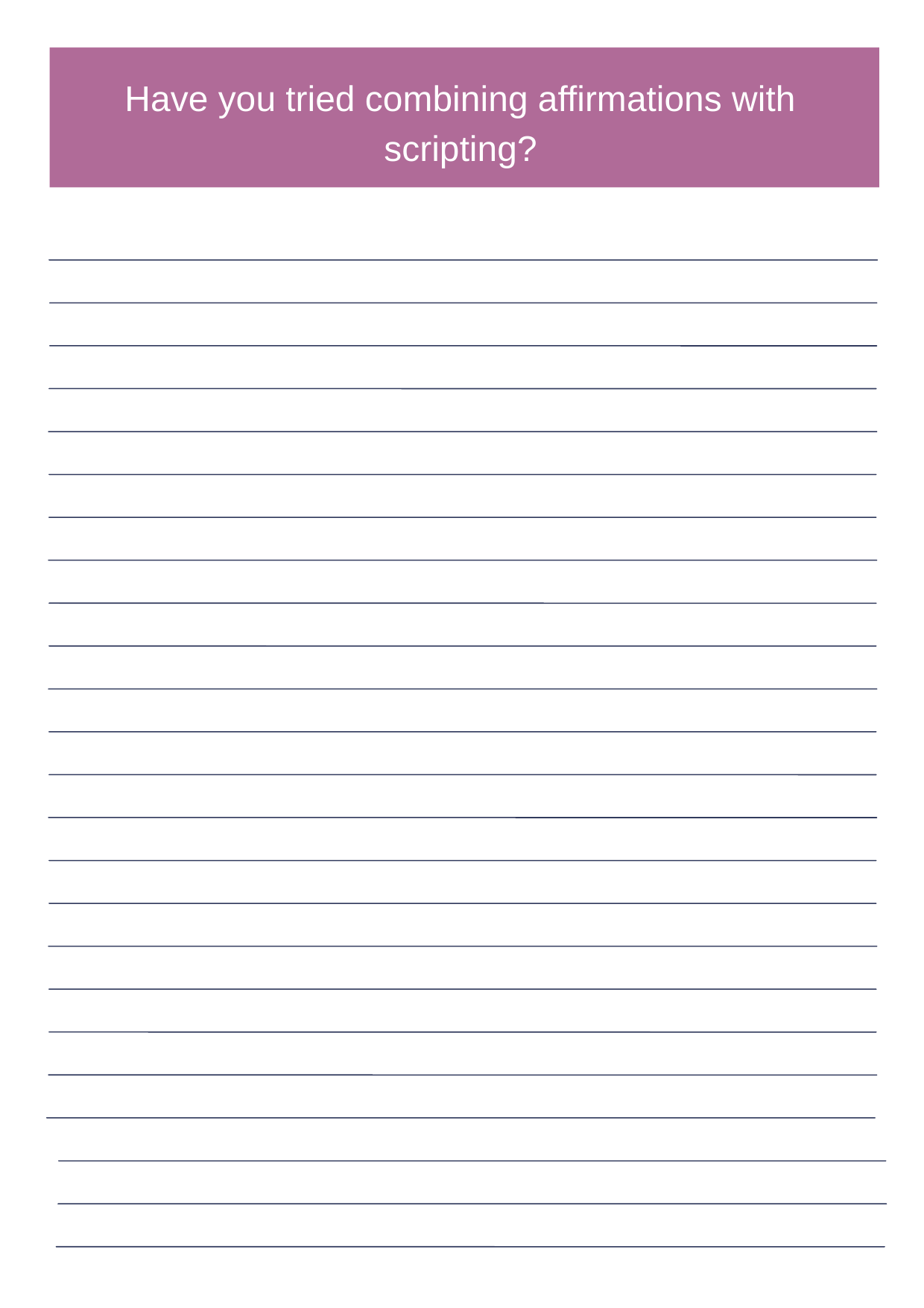

Have you tried combining affirmations with scripting?